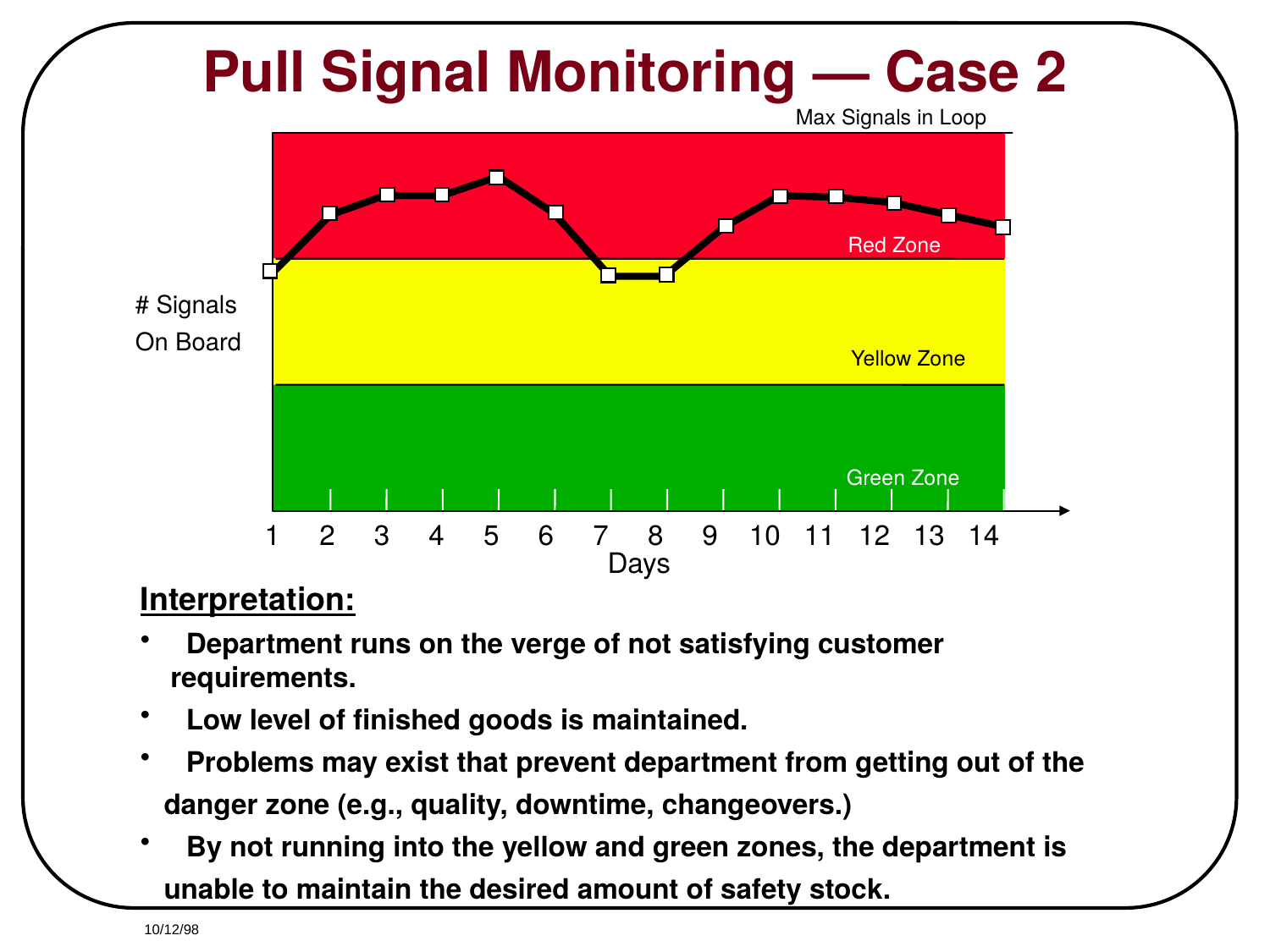

# Pull Signal Monitoring — Case 2
Max Signals in Loop

Red Zone

# Signals
On Board
Yellow Zone

Green Zone

1     2     3     4     5     6     7     8     9    10   11   12   13   14
Days
Interpretation:
  Department runs on the verge of not satisfying customer requirements.
  Low level of finished goods is maintained.
  Problems may exist that prevent department from getting out of the
   danger zone (e.g., quality, downtime, changeovers.)
  By not running into the yellow and green zones, the department is
   unable to maintain the desired amount of safety stock.
10/12/98